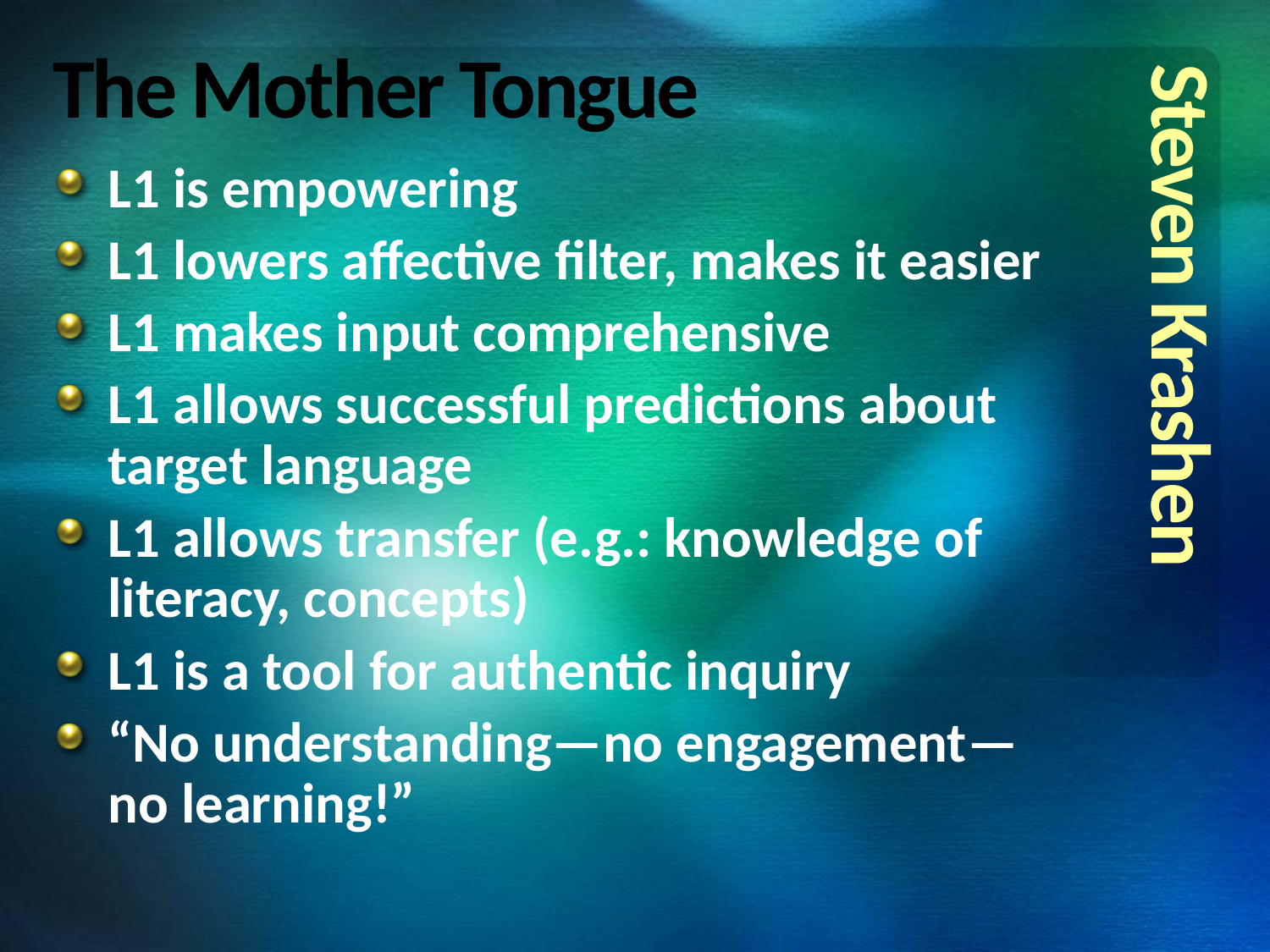

# The Mother Tongue
L1 is empowering
L1 lowers affective filter, makes it easier
L1 makes input comprehensive
L1 allows successful predictions about target language
L1 allows transfer (e.g.: knowledge of literacy, concepts)
L1 is a tool for authentic inquiry
“No understanding—no engagement—        no learning!”
Steven Krashen